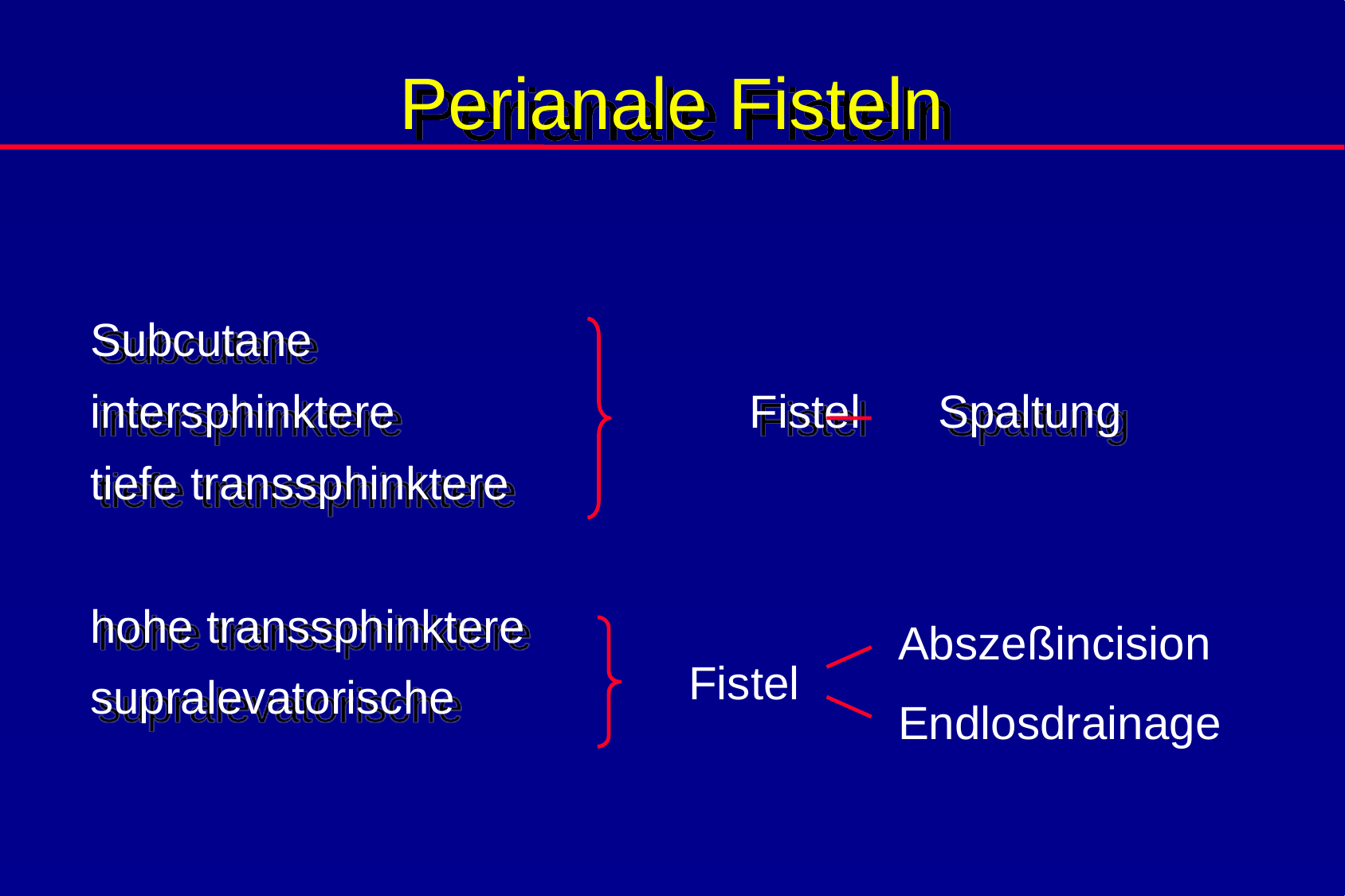

# Perianale Fisteln

Subcutane
intersphinktere			Fistel      Spaltung
tiefe transsphinktere

hohe transsphinktere
supralevatorische

Abszeßincision

Fistel

Endlosdrainage